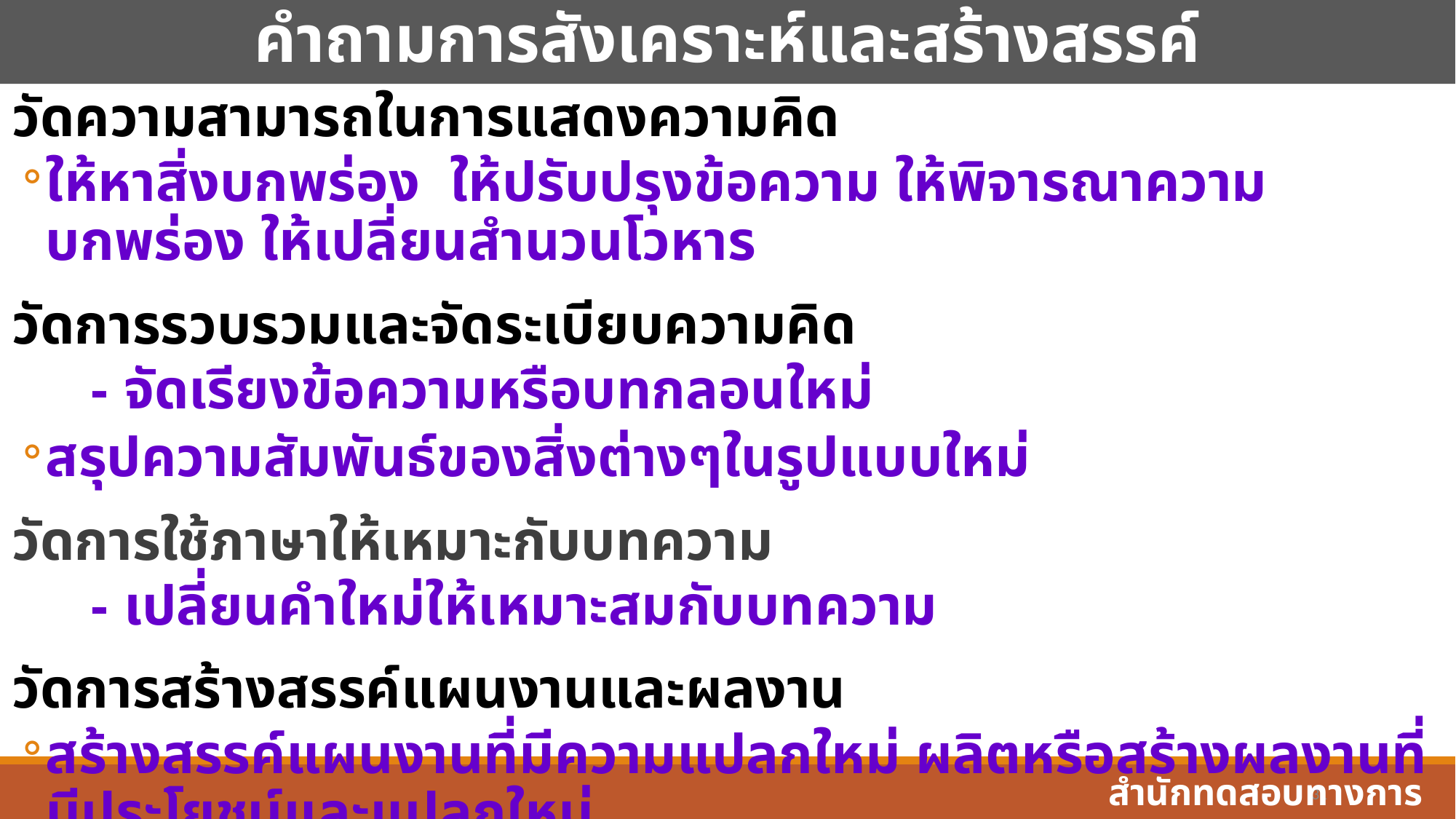

# คำถามการสังเคราะห์และสร้างสรรค์
วัดความสามารถในการแสดงความคิด
ให้หาสิ่งบกพร่อง  ให้ปรับปรุงข้อความ ให้พิจารณาความบกพร่อง ให้เปลี่ยนสำนวนโวหาร
วัดการรวบรวมและจัดระเบียบความคิด
      - จัดเรียงข้อความหรือบทกลอนใหม่
สรุปความสัมพันธ์ของสิ่งต่างๆในรูปแบบใหม่
วัดการใช้ภาษาให้เหมาะกับบทความ
      - เปลี่ยนคำใหม่ให้เหมาะสมกับบทความ
วัดการสร้างสรรค์แผนงานและผลงาน
สร้างสรรค์แผนงานที่มีความแปลกใหม่ ผลิตหรือสร้างผลงานที่มีประโยชน์และแปลกใหม่
สำนักทดสอบทางการศึกษา สพฐ.
31